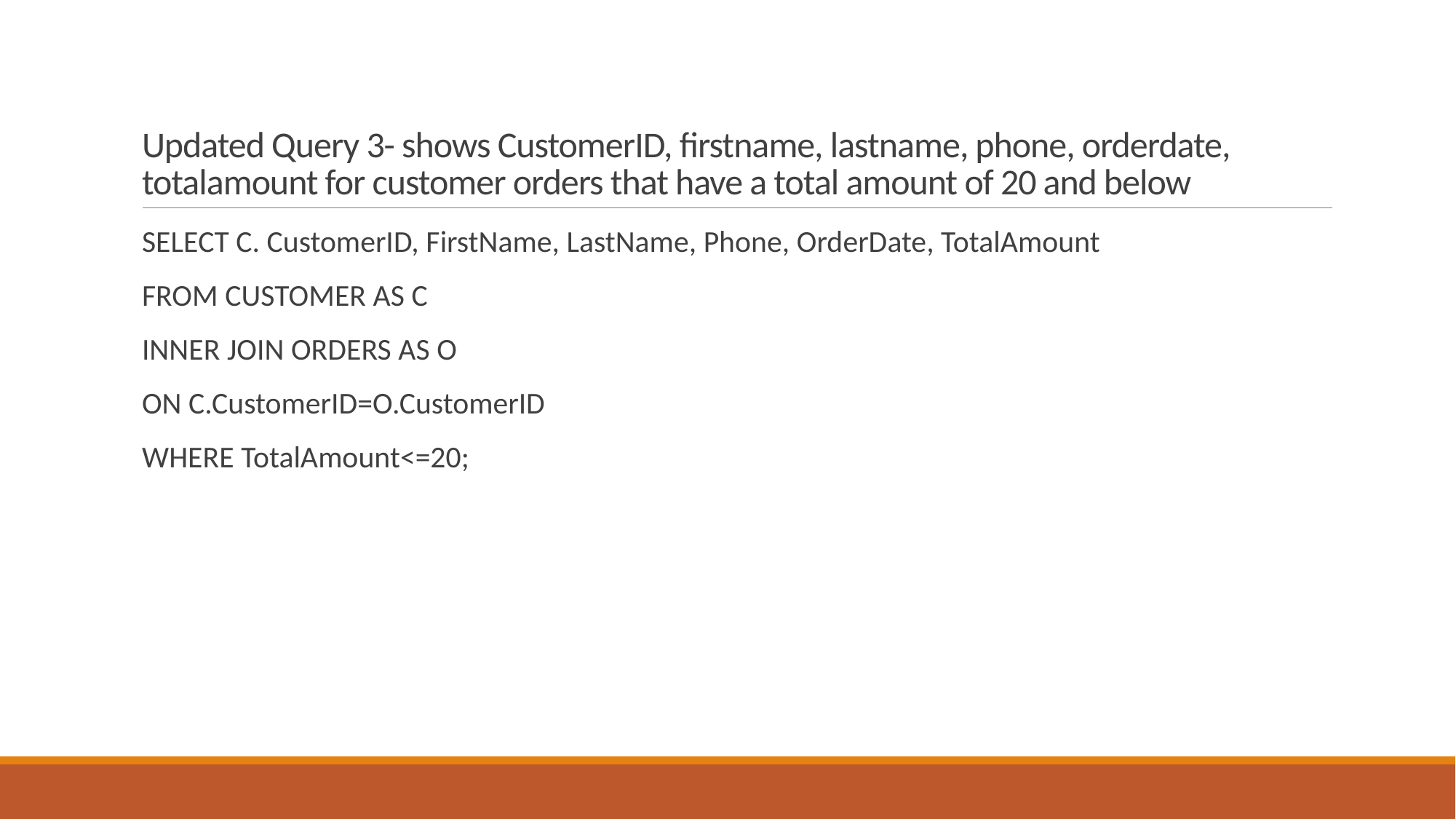

# Updated Query 3- shows CustomerID, firstname, lastname, phone, orderdate, totalamount for customer orders that have a total amount of 20 and below
SELECT C. CustomerID, FirstName, LastName, Phone, OrderDate, TotalAmount
FROM CUSTOMER AS C
INNER JOIN ORDERS AS O
ON C.CustomerID=O.CustomerID
WHERE TotalAmount<=20;